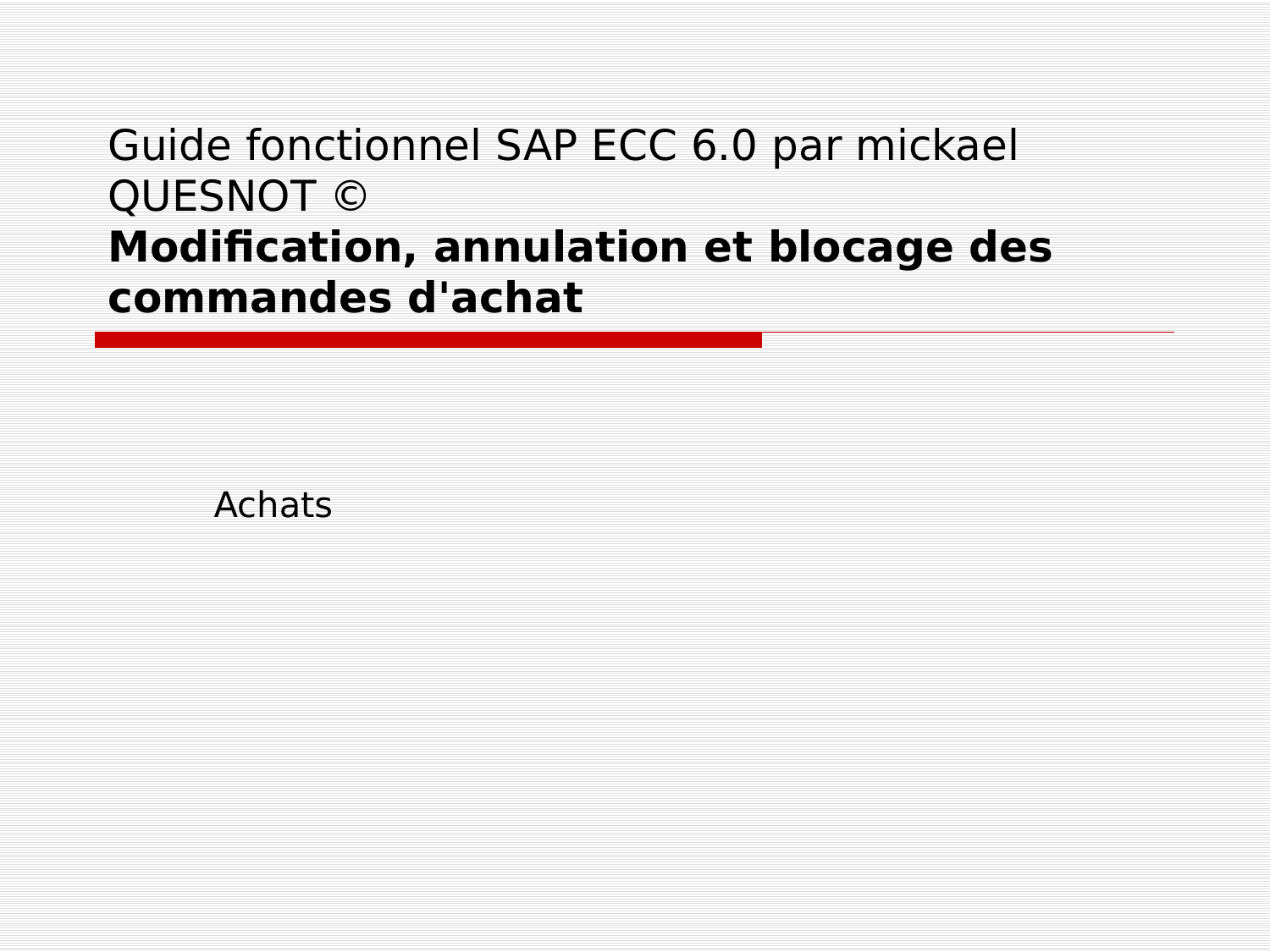

# Guide fonctionnel SAP ECC 6.0 par mickael QUESNOT © Modification, annulation et blocage des commandes d'achat
Achats